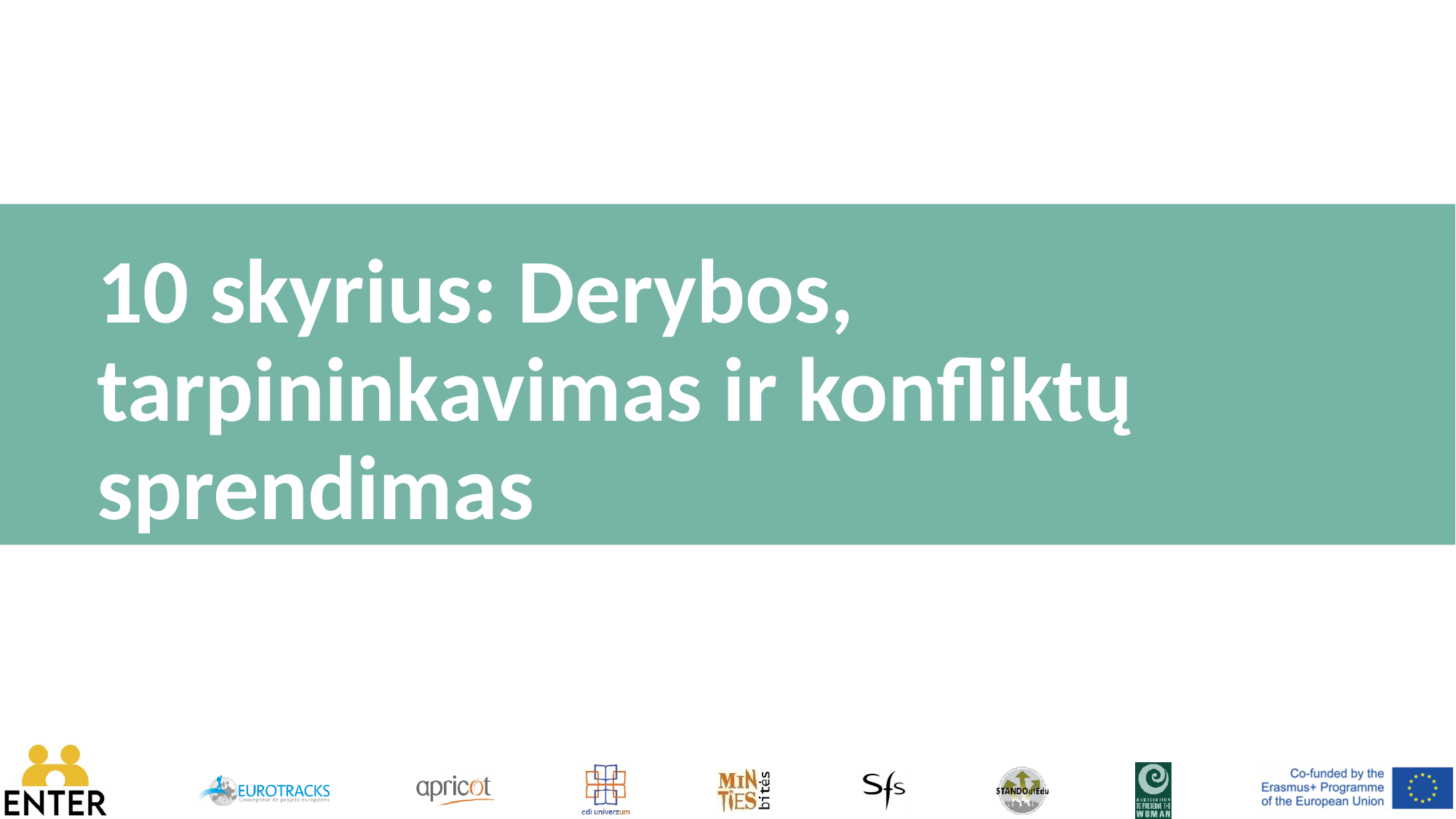

# 10 skyrius: Derybos, tarpininkavimas ir konfliktų sprendimas